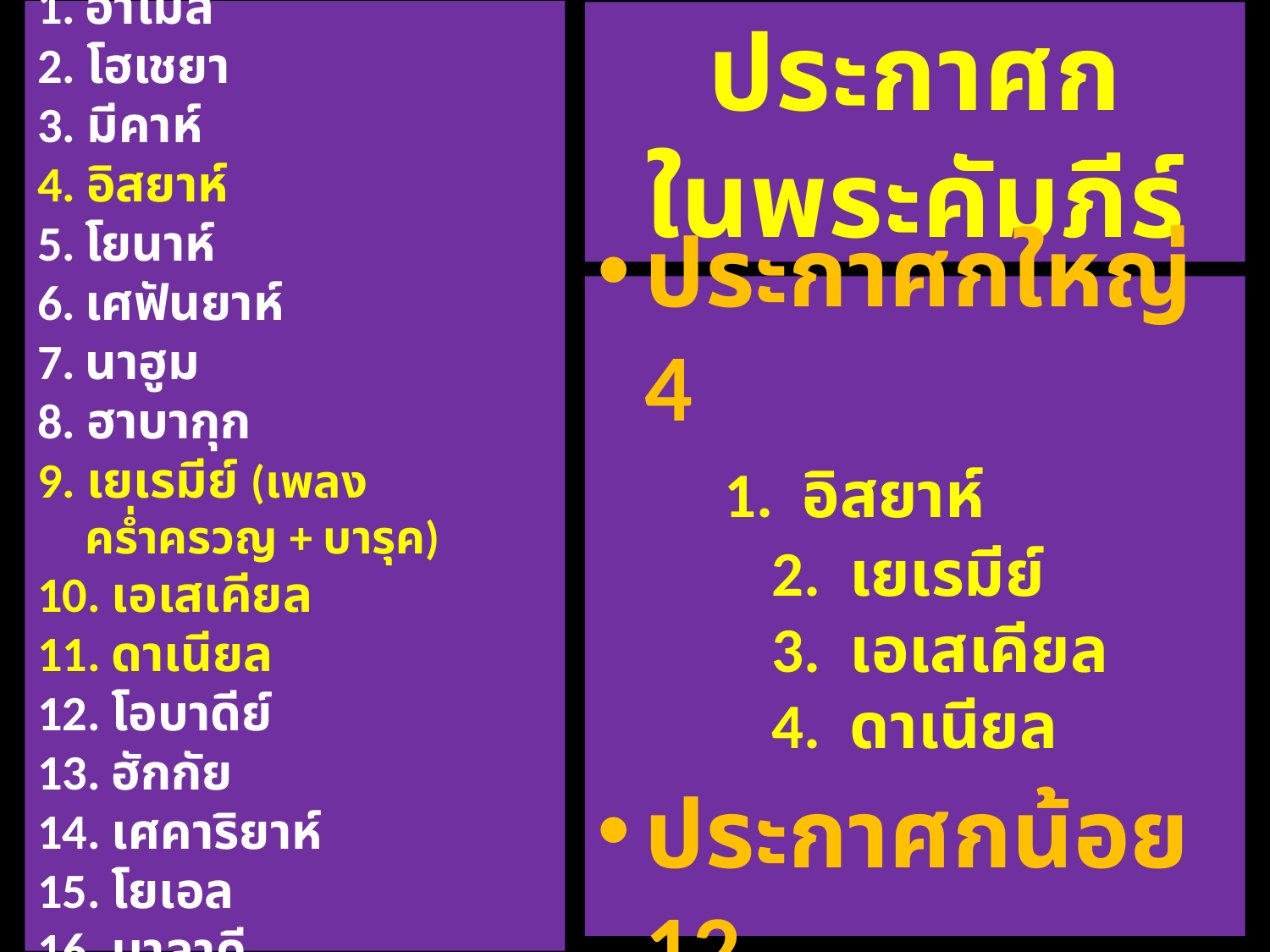

1.	อาโมส
2. โฮเชยา
3. มีคาห์
4. อิสยาห์
5.	โยนาห์
6.	เศฟันยาห์
7.	นาฮูม
8. ฮาบากุก
9. เยเรมีย์ (เพลงคร่ำครวญ + บารุค)
10. เอเสเคียล
11. ดาเนียล
12. โอบาดีย์
13. ฮักกัย
14. เศคาริยาห์
15. โยเอล
16. มาลาคี
ประกาศก
ในพระคัมภีร์
ประกาศกใหญ่ 4
	1.  อิสยาห์
  		2.  เยเรมีย์
  		3.  เอเสเคียล
  		4.  ดาเนียล
ประกาศกน้อย 12